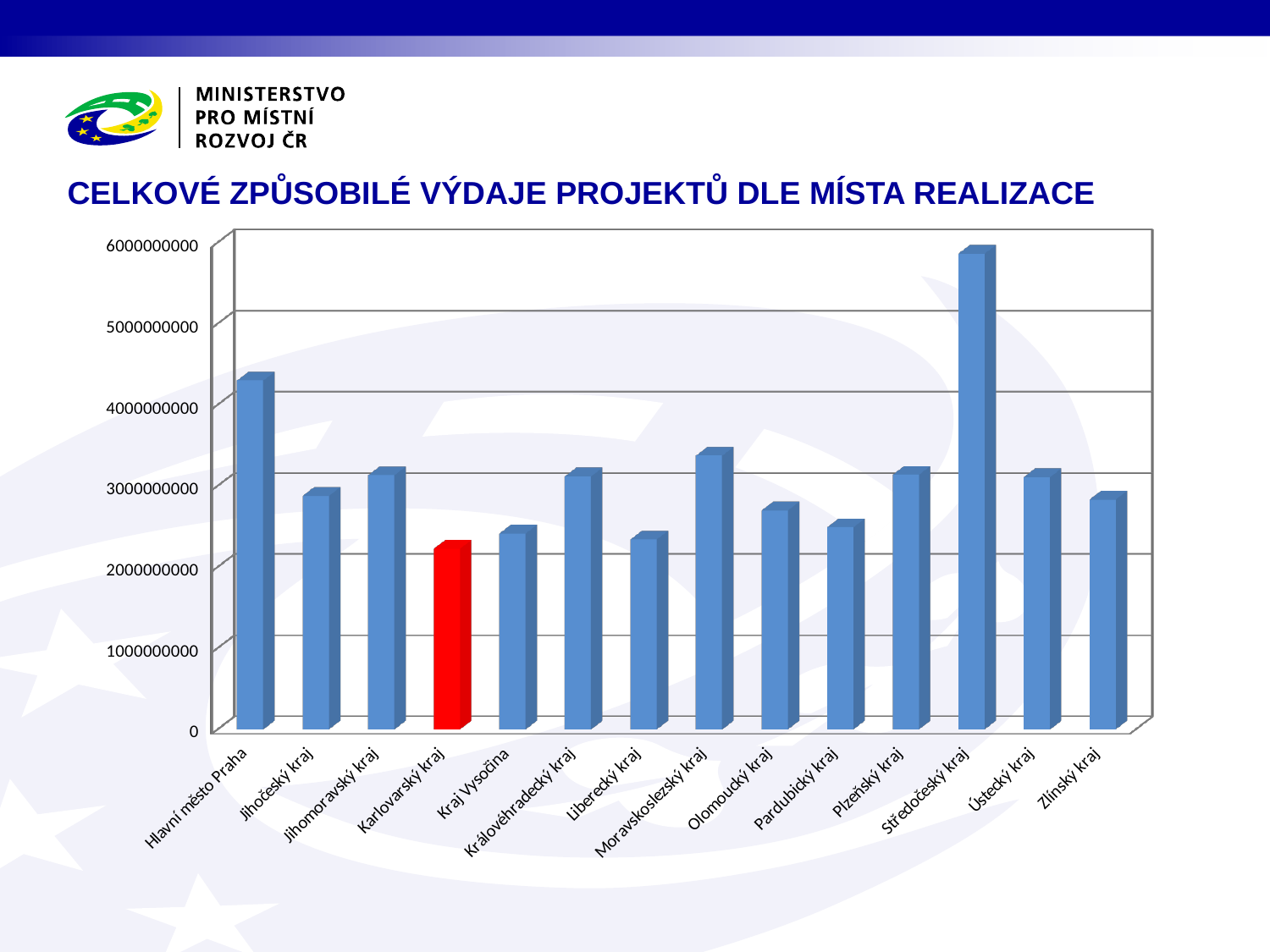

# Celkové způsobilé VÝDAJE projektů dle místa realizace

[unsupported chart]